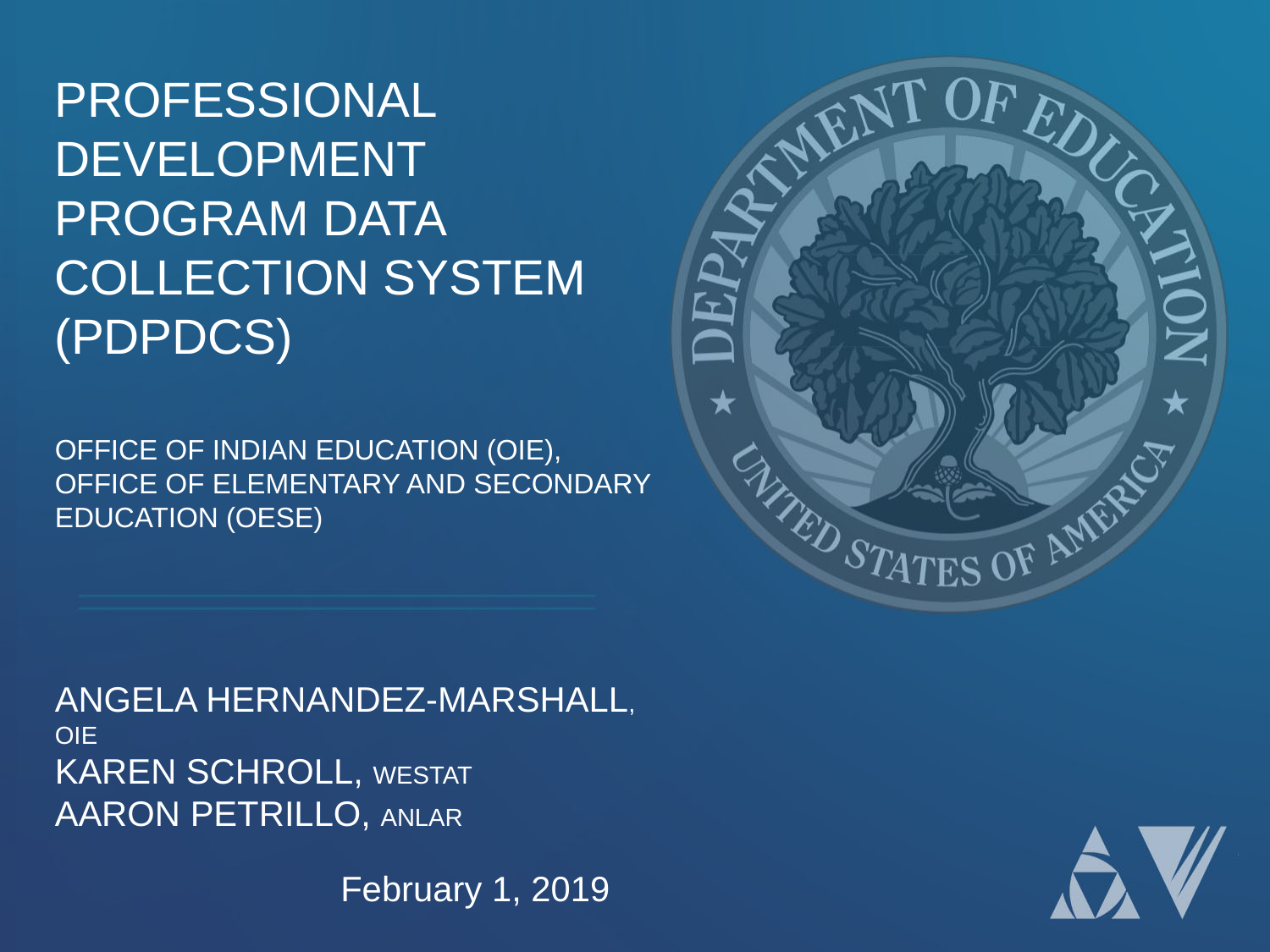

# Professional Development Program Data Collection System (PDPDCS) OFFICE of INDIAN EDUCATION (OIE), Office of Elementary and Secondary Education (OESE) Angela Hernandez-marshall, Oie Karen schroll, Westat Aaron Petrillo, Anlar
February 1, 2019